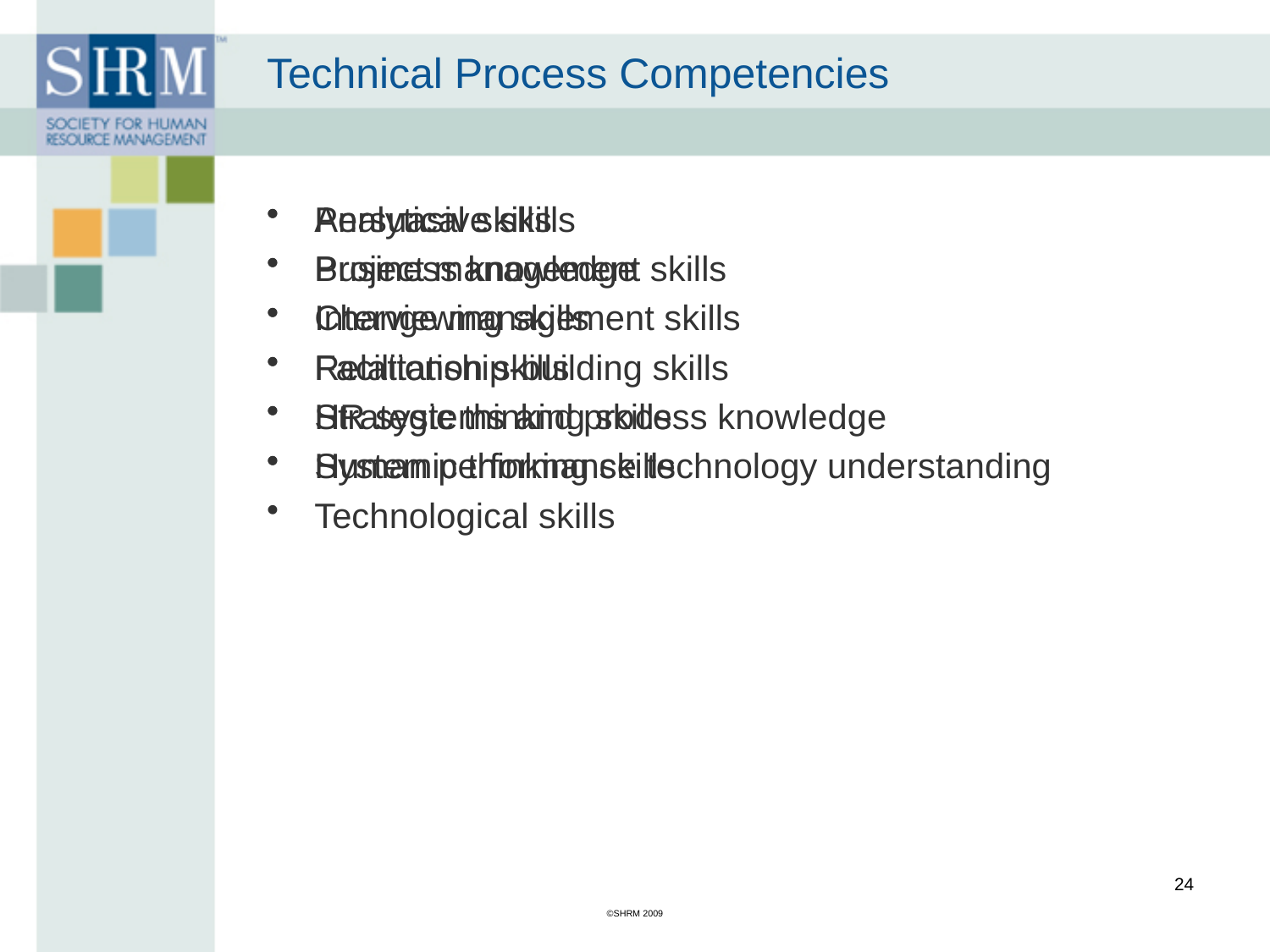

# Technical Process Competencies
Analytical skills
Business knowledge
Change management skills
Facilitation skills
HR systems and process knowledge
Human performance technology understanding
Persuasive skills
Project management skills
Interviewing skills
Relationship-building skills
Strategic thinking skills
Systemic thinking skills
Technological skills
24
©SHRM 2009